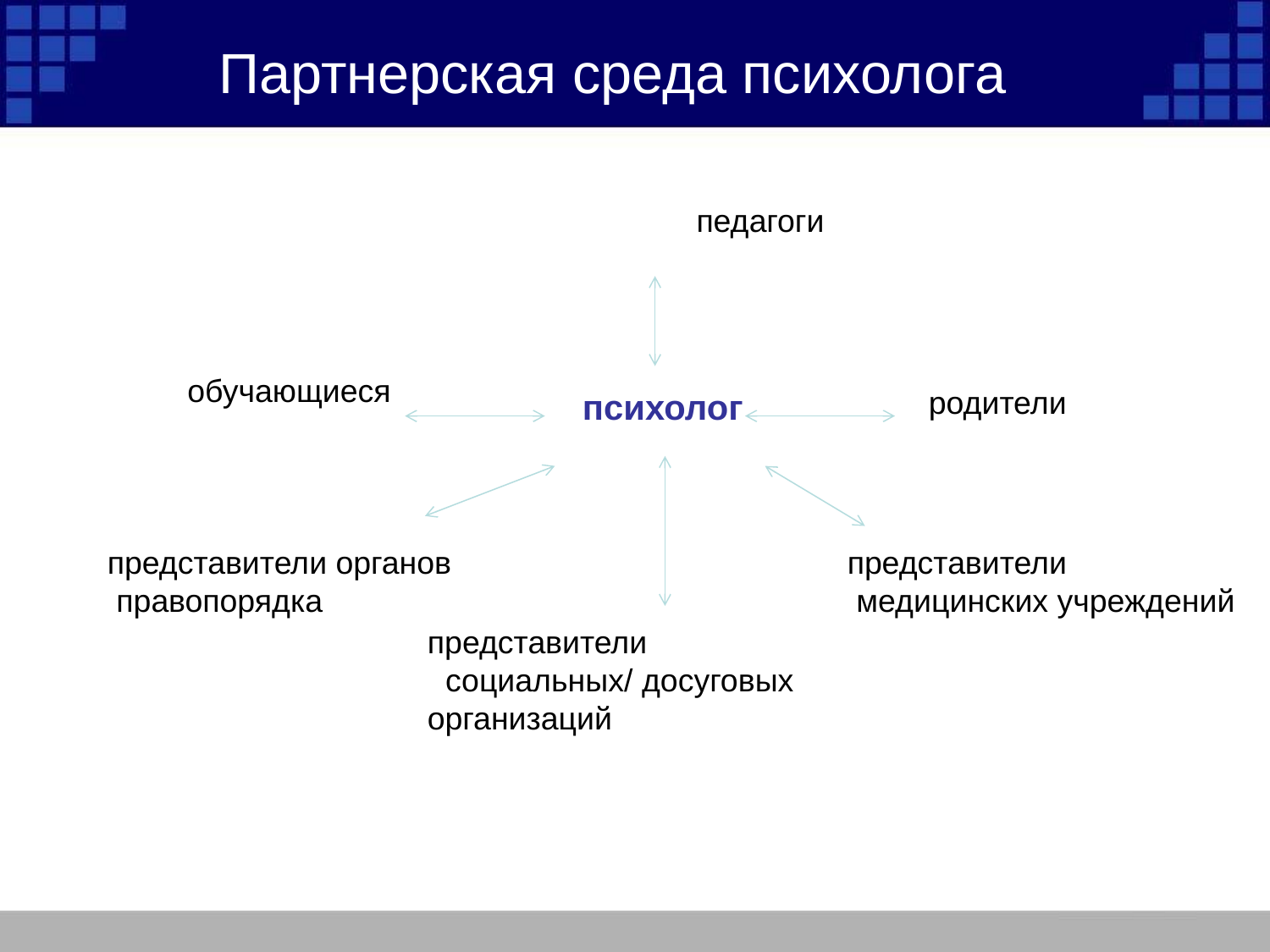

# Партнерская среда психолога

                                                    психолог
                                                  педагоги

                        обучающиеся
родители

представители органов
 правопорядка
представители
 медицинских учреждений
представители
  социальных/ досуговых  организаций